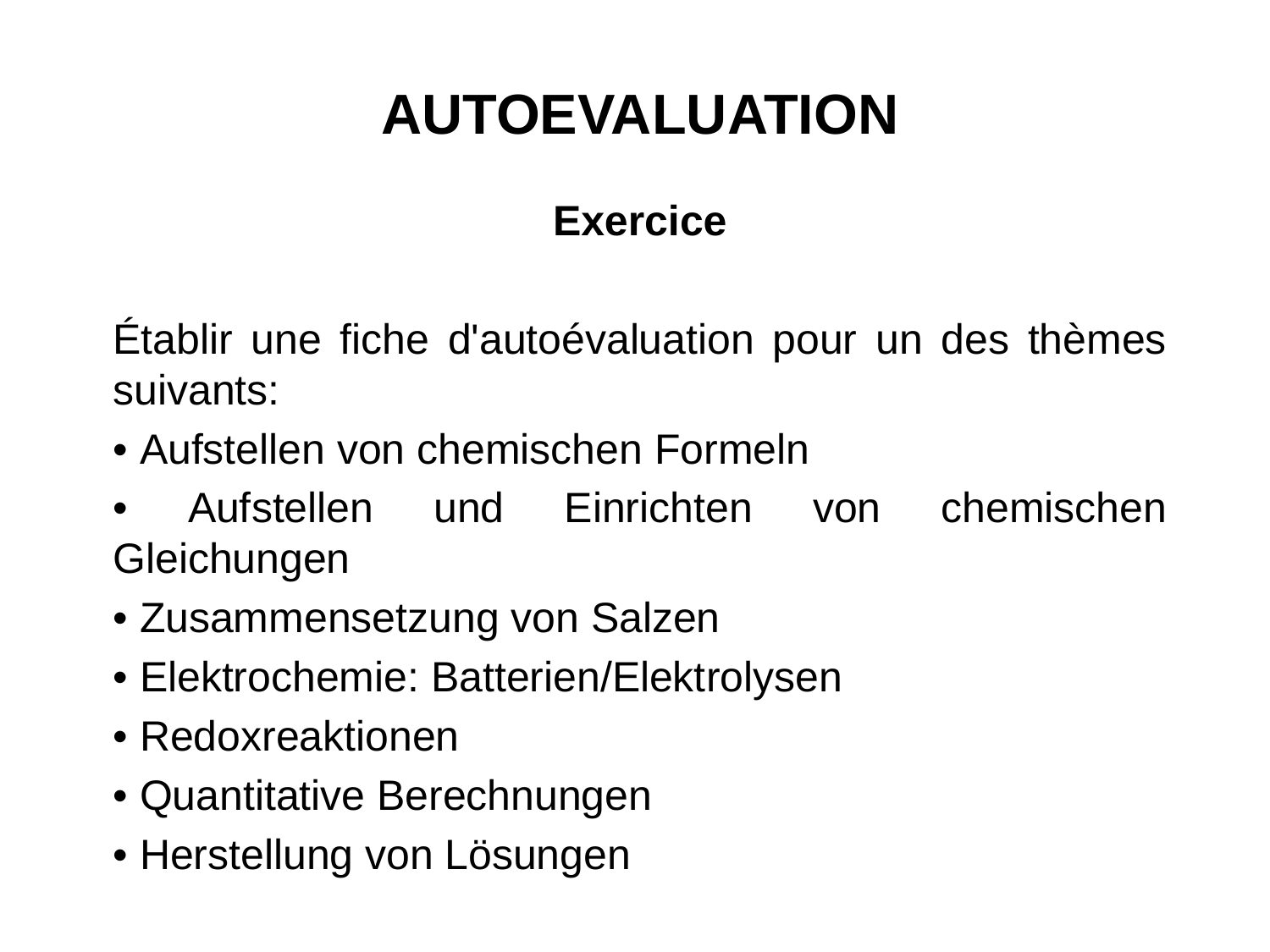

# Autoevaluation
Exercice

Établir une fiche d'autoévaluation pour un des thèmes suivants:
• Aufstellen von chemischen Formeln
• Aufstellen und Einrichten von chemischen Gleichungen
• Zusammensetzung von Salzen
• Elektrochemie: Batterien/Elektrolysen
• Redoxreaktionen
• Quantitative Berechnungen
• Herstellung von Lösungen